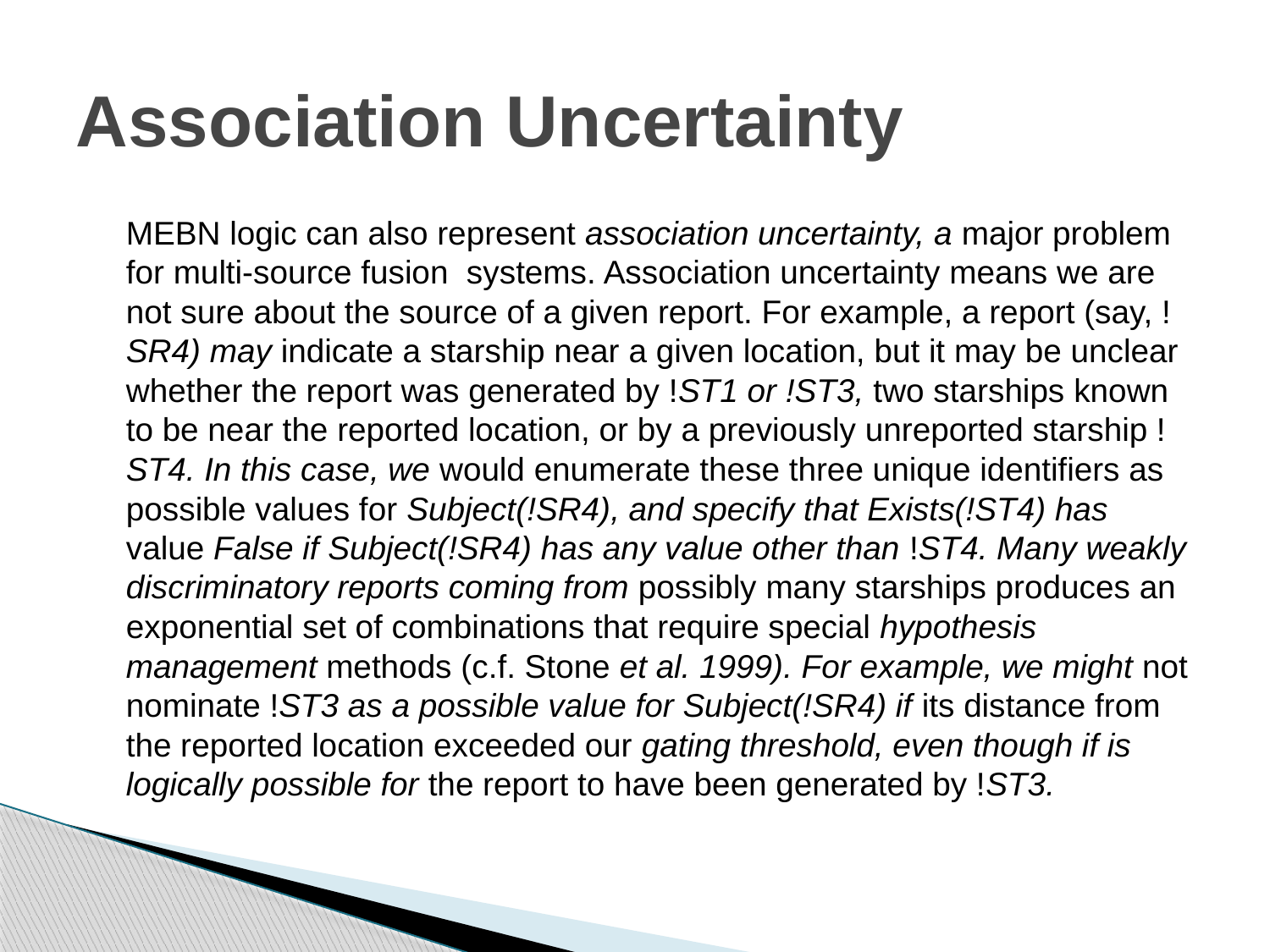

# Association Uncertainty
	MEBN logic can also represent association uncertainty, a major problem for multi-source fusion  systems. Association uncertainty means we are not sure about the source of a given report. For example, a report (say, !SR4) may indicate a starship near a given location, but it may be unclear whether the report was generated by !ST1 or !ST3, two starships known to be near the reported location, or by a previously unreported starship !ST4. In this case, we would enumerate these three unique identifiers as possible values for Subject(!SR4), and specify that Exists(!ST4) has value False if Subject(!SR4) has any value other than !ST4. Many weakly discriminatory reports coming from possibly many starships produces an exponential set of combinations that require special hypothesis management methods (c.f. Stone et al. 1999). For example, we might not nominate !ST3 as a possible value for Subject(!SR4) if its distance from the reported location exceeded our gating threshold, even though if is logically possible for the report to have been generated by !ST3.